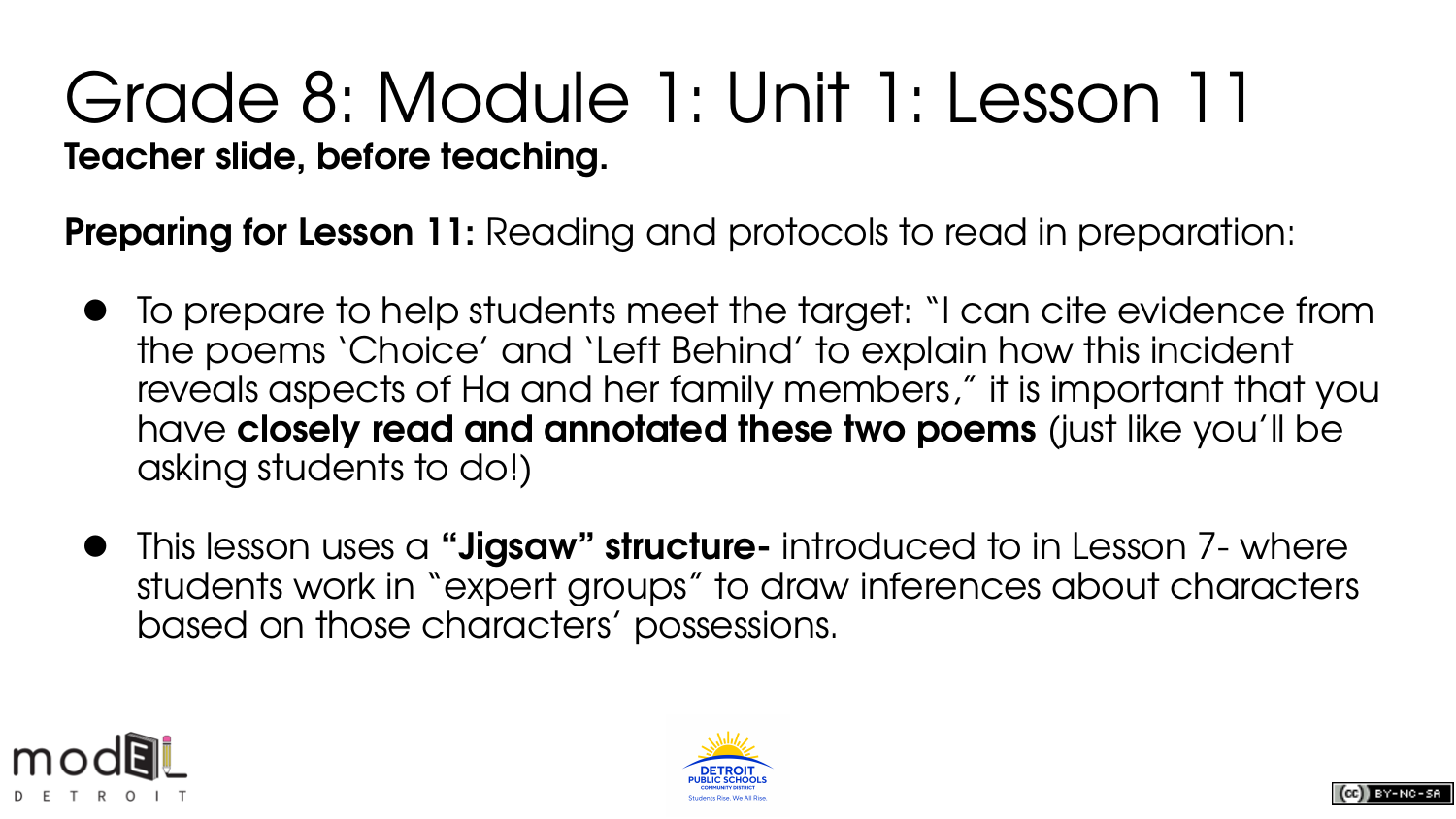

# Grade 8: Module 1: Unit 1: Lesson 11
Teacher slide, before teaching.
Preparing for Lesson 11: Reading and protocols to read in preparation:

To prepare to help students meet the target: “I can cite evidence from the poems ‘Choice’ and ‘Left Behind’ to explain how this incident reveals aspects of Ha and her family members,” it is important that you have closely read and annotated these two poems (just like you’ll be asking students to do!)

This lesson uses a “Jigsaw” structure- introduced to in Lesson 7- where students work in “expert groups” to draw inferences about characters based on those characters’ possessions.